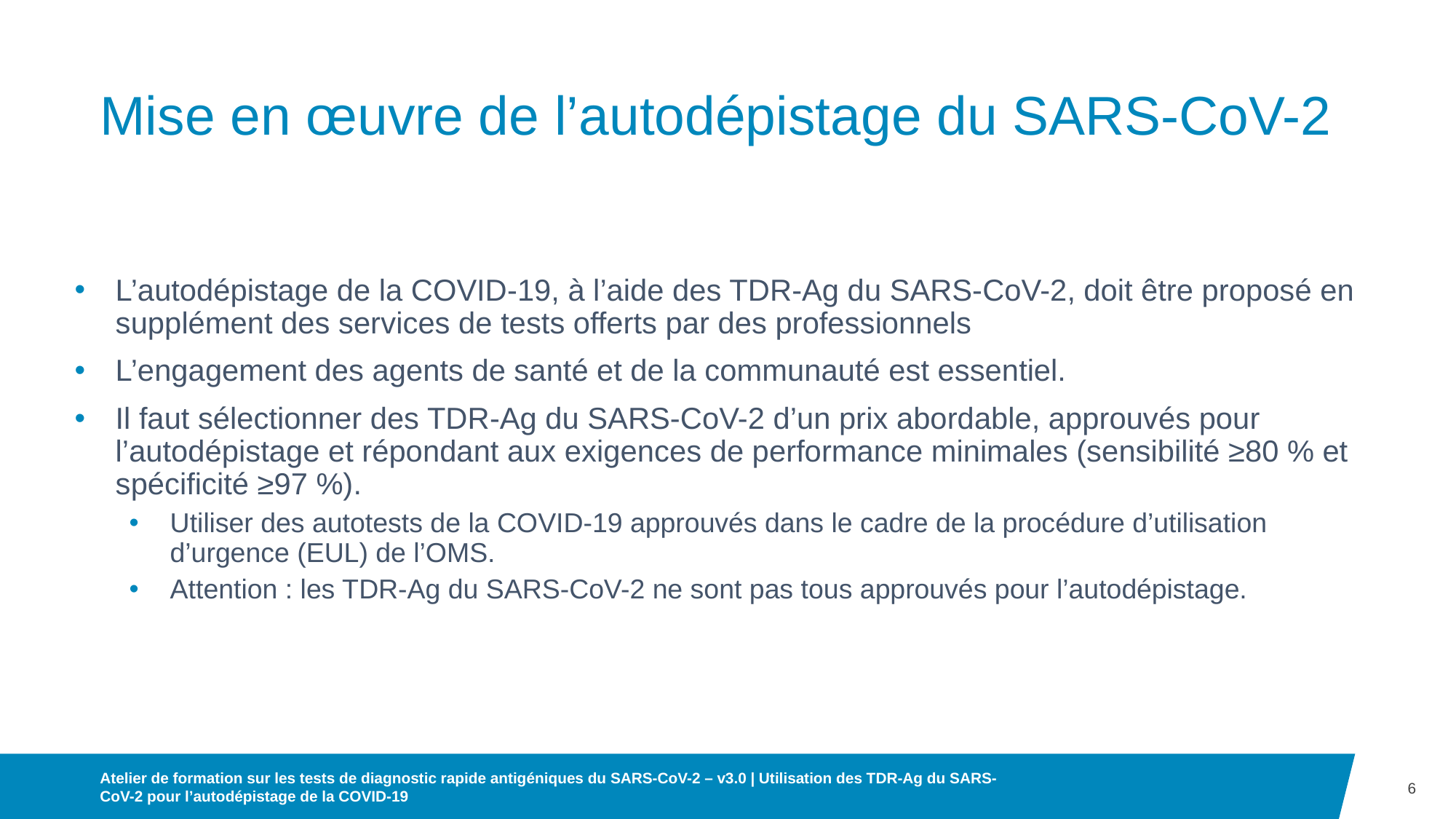

# Mise en œuvre de l’autodépistage du SARS-CoV-2
L’autodépistage de la COVID-19, à l’aide des TDR-Ag du SARS-CoV-2, doit être proposé en supplément des services de tests offerts par des professionnels
L’engagement des agents de santé et de la communauté est essentiel.
Il faut sélectionner des TDR-Ag du SARS-CoV-2 d’un prix abordable, approuvés pour l’autodépistage et répondant aux exigences de performance minimales (sensibilité ≥80 % et spécificité ≥97 %).
Utiliser des autotests de la COVID-19 approuvés dans le cadre de la procédure d’utilisation d’urgence (EUL) de l’OMS.
Attention : les TDR-Ag du SARS-CoV-2 ne sont pas tous approuvés pour l’autodépistage.

6
Atelier de formation sur les tests de diagnostic rapide antigéniques du SARS-CoV-2 – v3.0 | Utilisation des TDR-Ag du SARS-CoV-2 pour l’autodépistage de la COVID-19